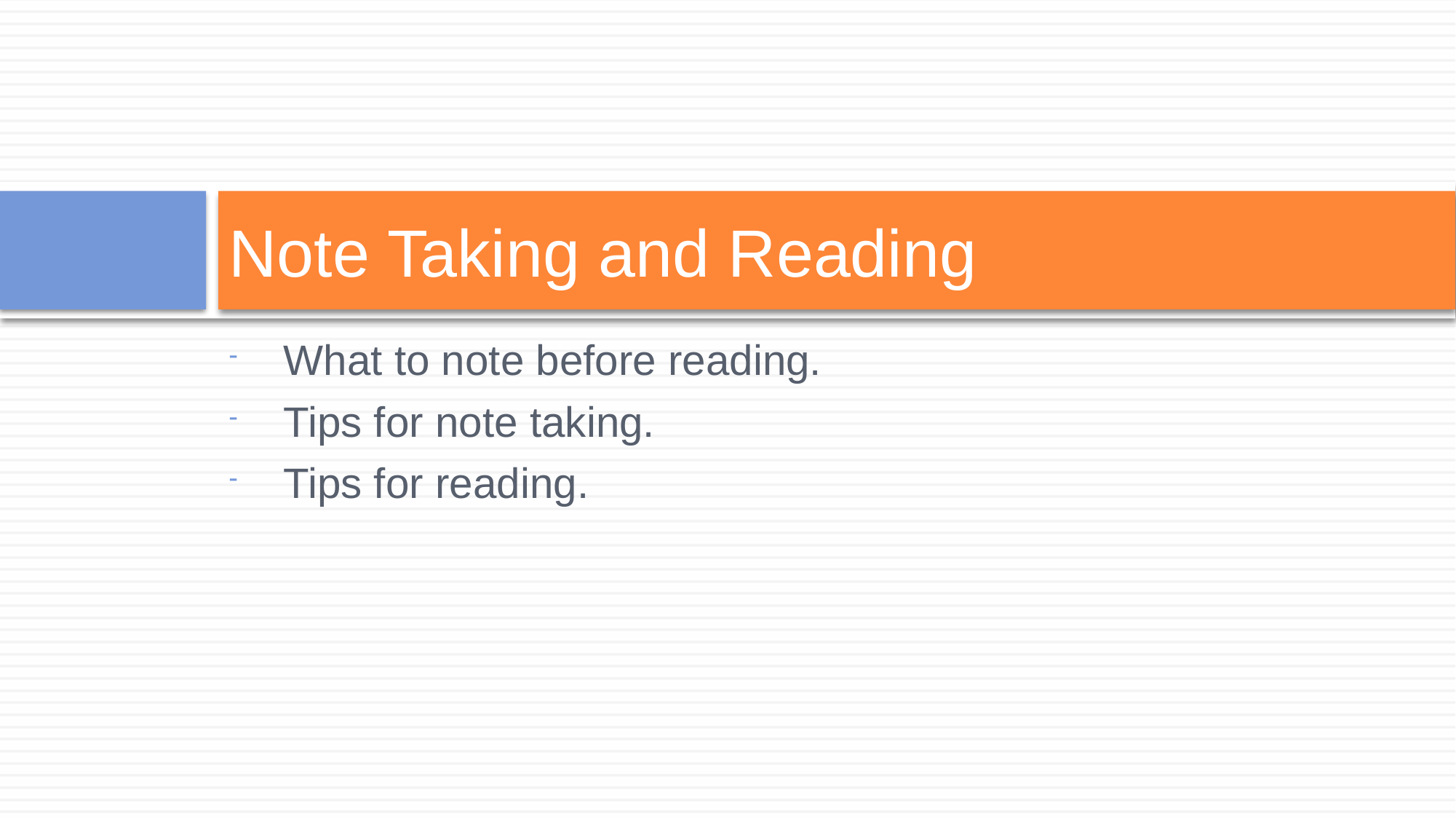

# Note Taking and Reading
What to note before reading.
Tips for note taking.
Tips for reading.